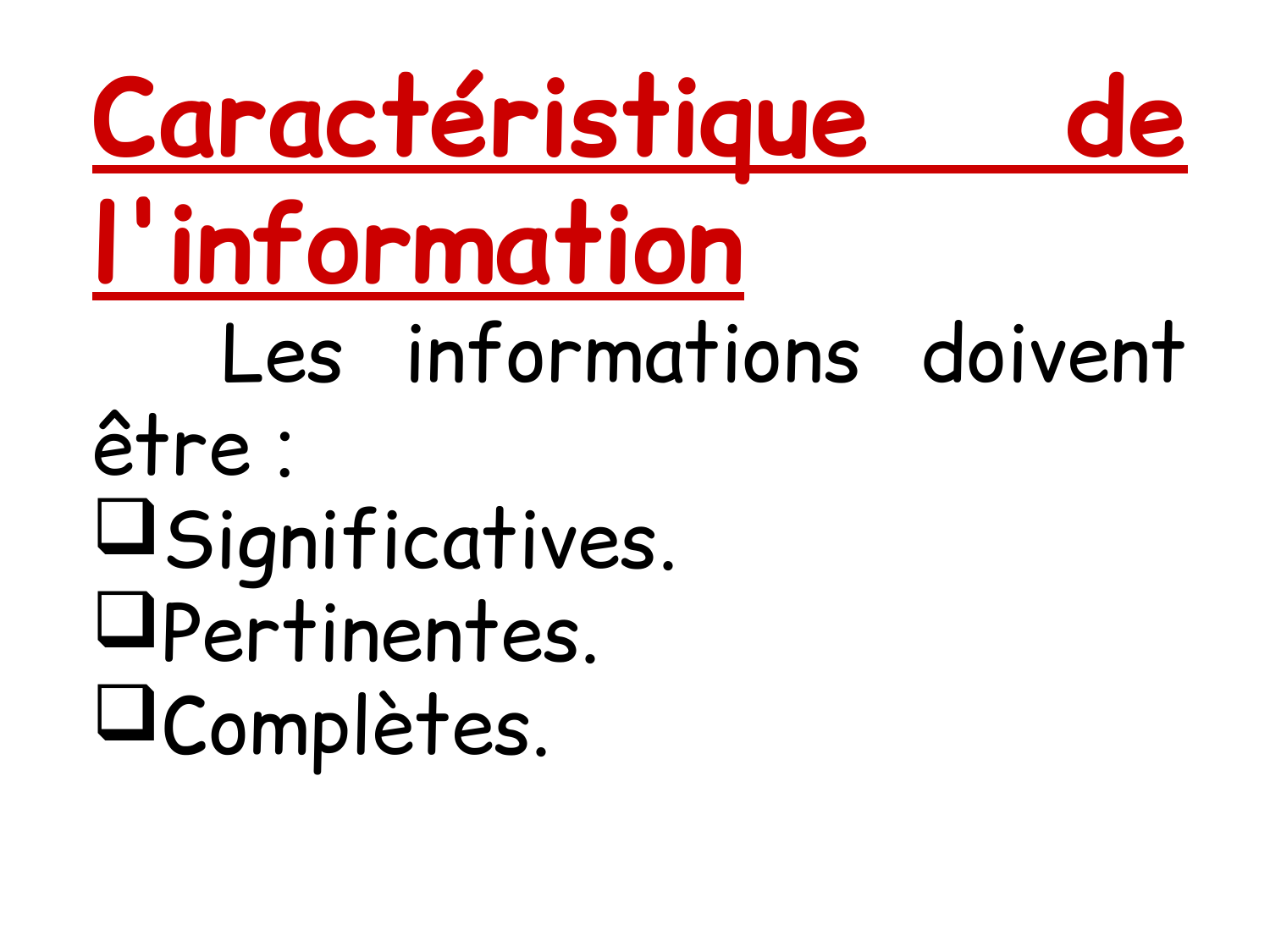

Caractéristique de l'information
    Les informations doivent être :
Significatives.
Pertinentes.
Complètes.